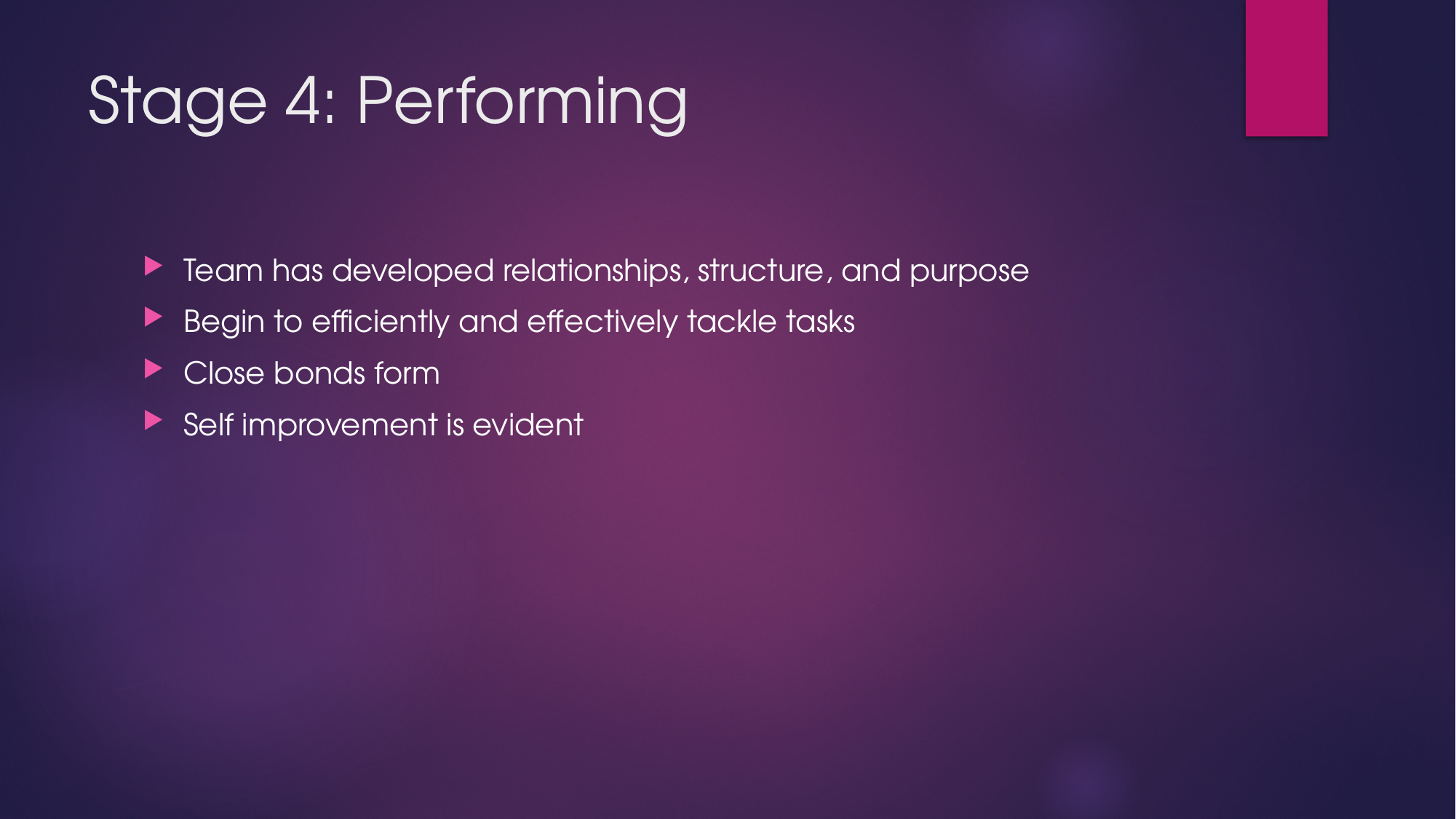

# Stage 4: Performing
Team has developed relationships, structure, and purpose
Begin to efficiently and effectively tackle tasks
Close bonds form
Self improvement is evident